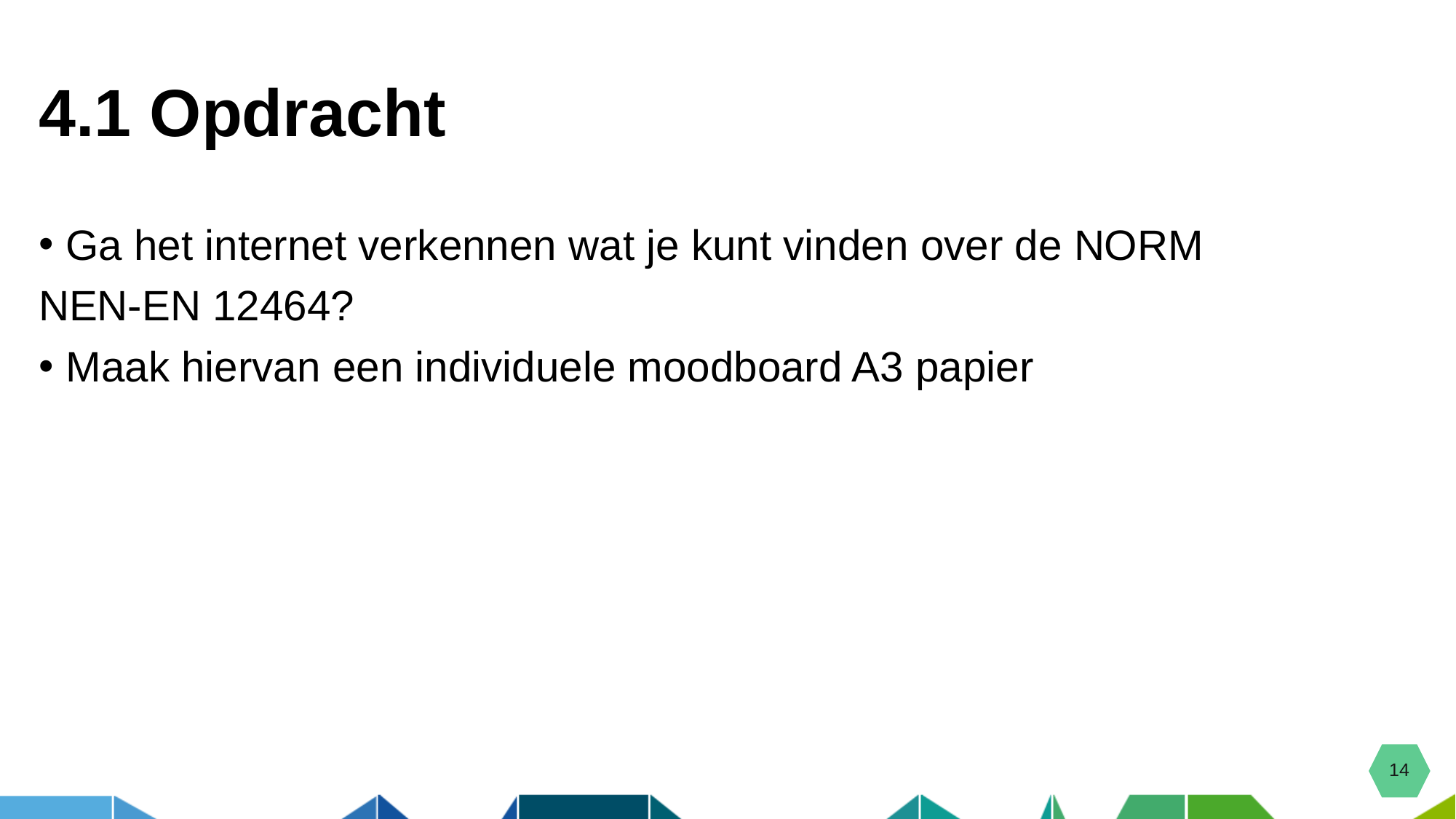

# 4.1 Opdracht
Ga het internet verkennen wat je kunt vinden over de NORM
NEN-EN 12464?
Maak hiervan een individuele moodboard A3 papier

14